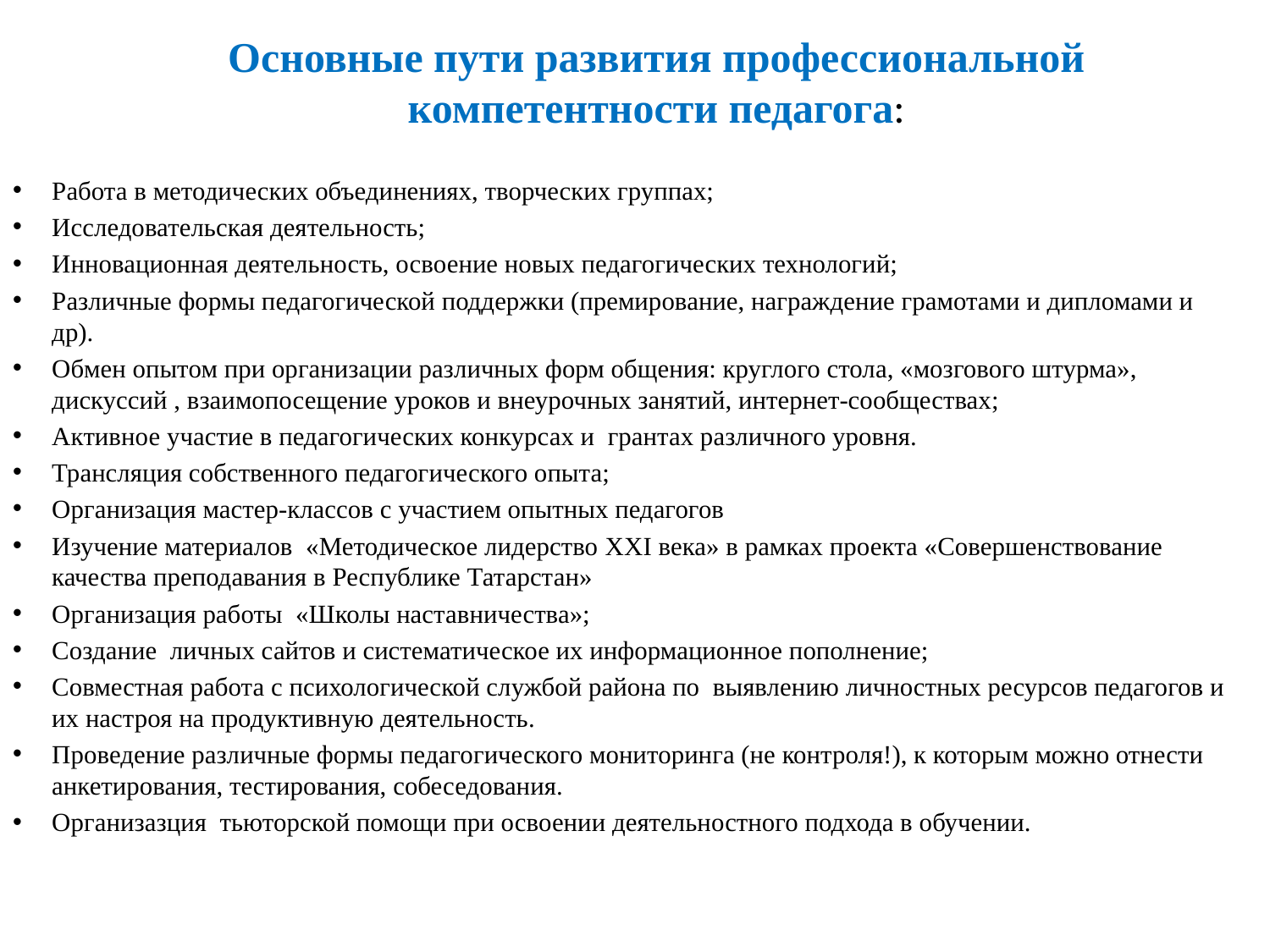

# Основные пути развития профессиональной компетентности педагога:

Работа в методических объединениях, творческих группах;
Исследовательская деятельность;
Инновационная деятельность, освоение новых педагогических технологий;
Различные формы педагогической поддержки (премирование, награждение грамотами и дипломами и др).
Обмен опытом при организации различных форм общения: круглого стола, «мозгового штурма», дискуссий , взаимопосещение уроков и внеурочных занятий, интернет-сообществах;
Активное участие в педагогических конкурсах и  грантах различного уровня.
Трансляция собственного педагогического опыта;
Организация мастер-классов с участием опытных педагогов
Изучение материалов  «Методическое лидерство XXI века» в рамках проекта «Совершенствование качества преподавания в Республике Татарстан»
Организация работы  «Школы наставничества»;
Создание  личных сайтов и систематическое их информационное пополнение;
Совместная работа с психологической службой района по  выявлению личностных ресурсов педагогов и  их настроя на продуктивную деятельность.
Проведение различные формы педагогического мониторинга (не контроля!), к которым можно отнести анкетирования, тестирования, собеседования.
Организазция  тьюторской помощи при освоении деятельностного подхода в обучении.